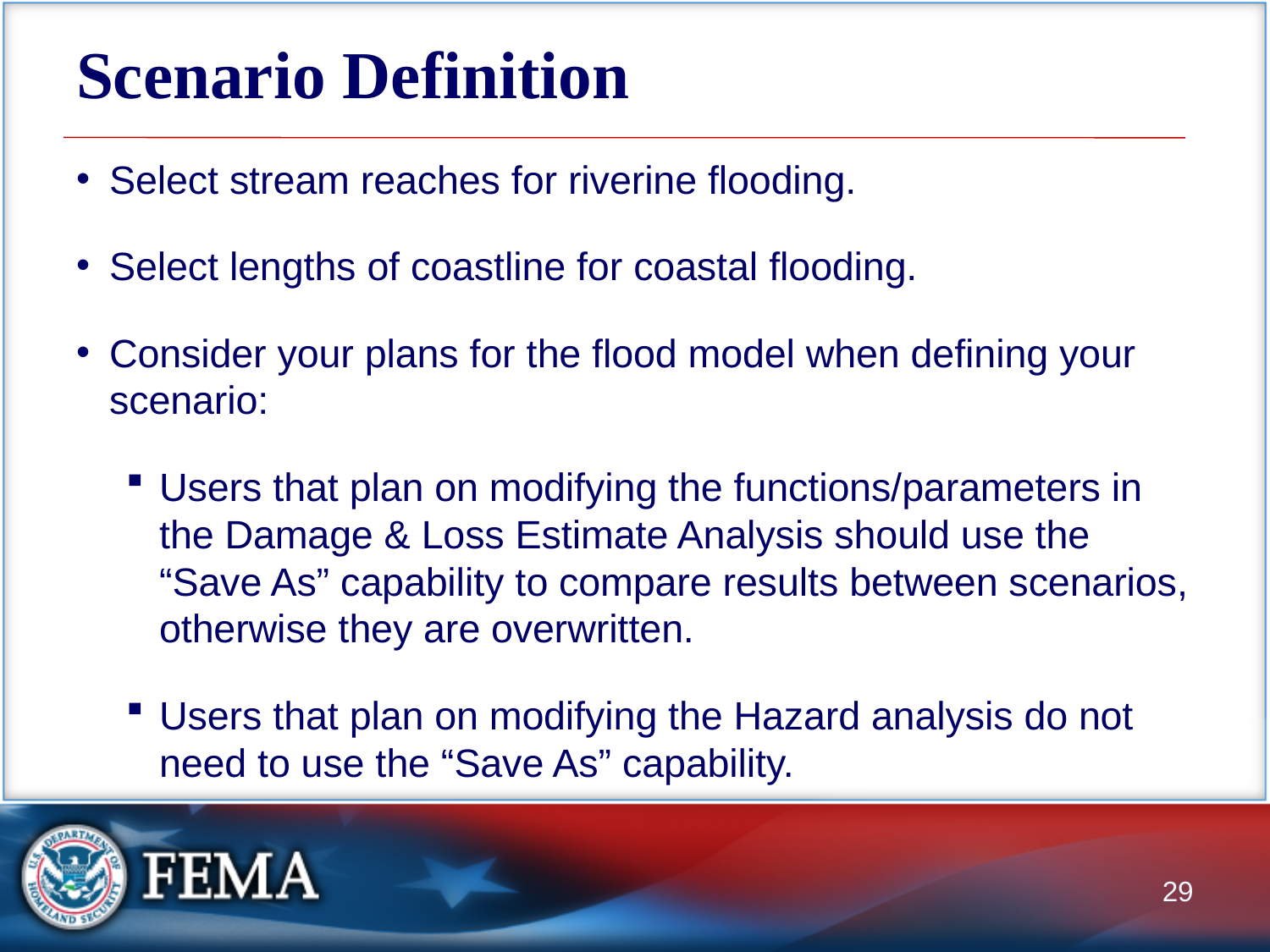

# Scenario Definition
Select stream reaches for riverine flooding.
Select lengths of coastline for coastal flooding.
Consider your plans for the flood model when defining your scenario:
Users that plan on modifying the functions/parameters in the Damage & Loss Estimate Analysis should use the “Save As” capability to compare results between scenarios, otherwise they are overwritten.
Users that plan on modifying the Hazard analysis do not need to use the “Save As” capability.
29